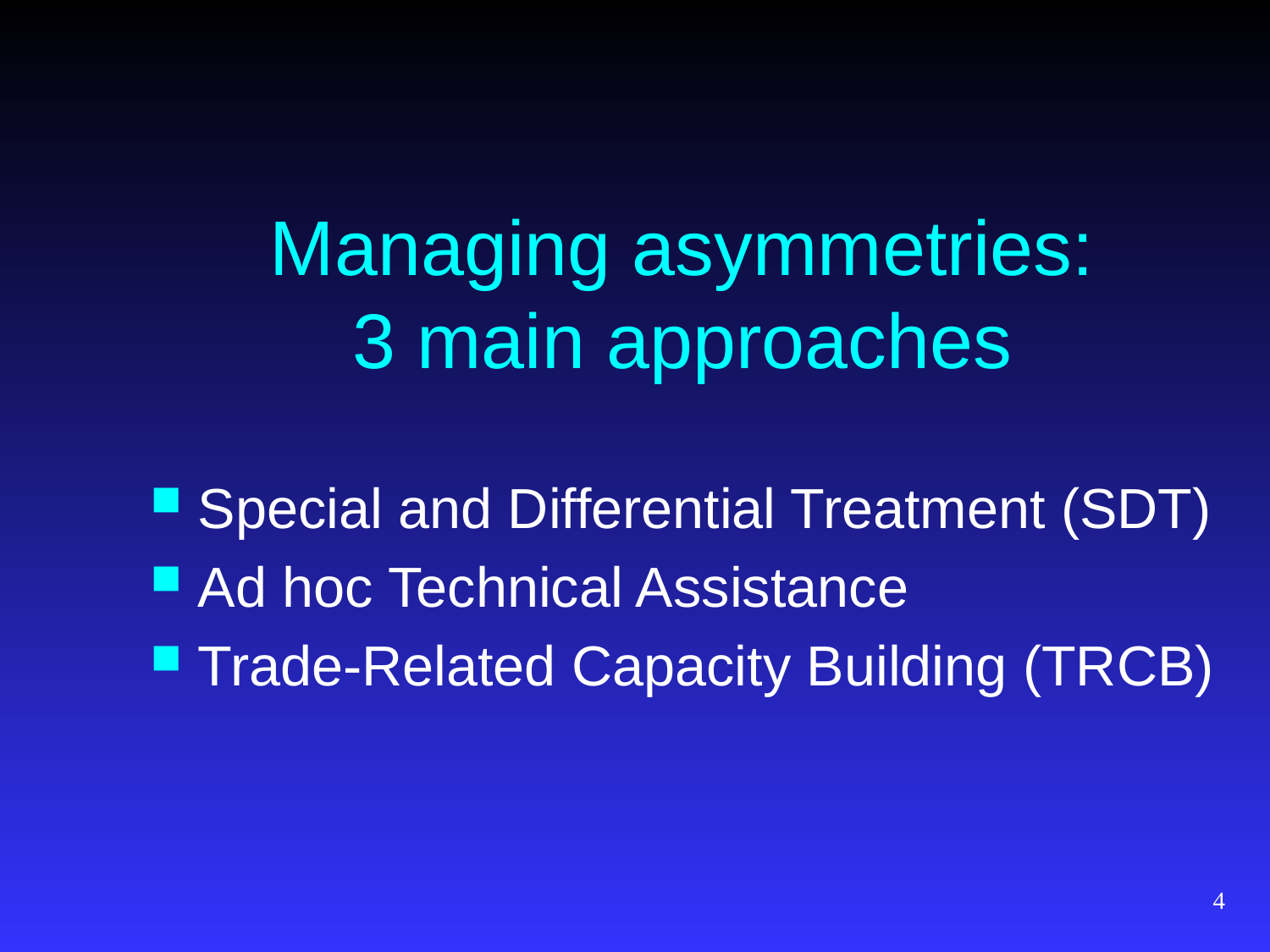

# Managing asymmetries: 3 main approaches
Special and Differential Treatment (SDT)
Ad hoc Technical Assistance
Trade-Related Capacity Building (TRCB)
4